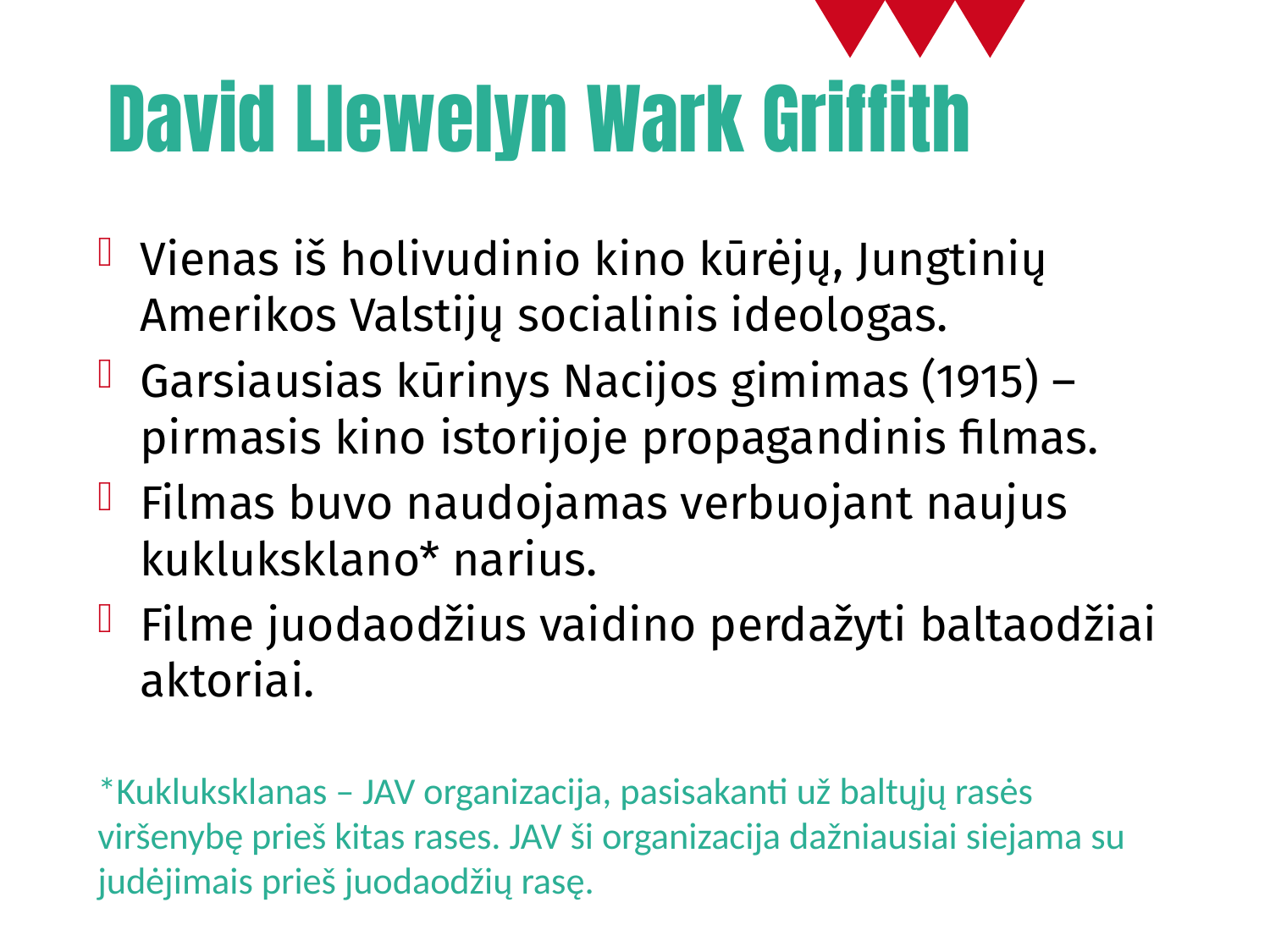

# David Llewelyn Wark Griffith
Vienas iš holivudinio kino kūrėjų, Jungtinių Amerikos Valstijų socialinis ideologas.
Garsiausias kūrinys Nacijos gimimas (1915) – pirmasis kino istorijoje propagandinis filmas.
Filmas buvo naudojamas verbuojant naujus kukluksklano* narius.
Filme juodaodžius vaidino perdažyti baltaodžiai aktoriai.

*Kukluksklanas – JAV organizacija, pasisakanti už baltųjų rasės viršenybę prieš kitas rases. JAV ši organizacija dažniausiai siejama su judėjimais prieš juodaodžių rasę.